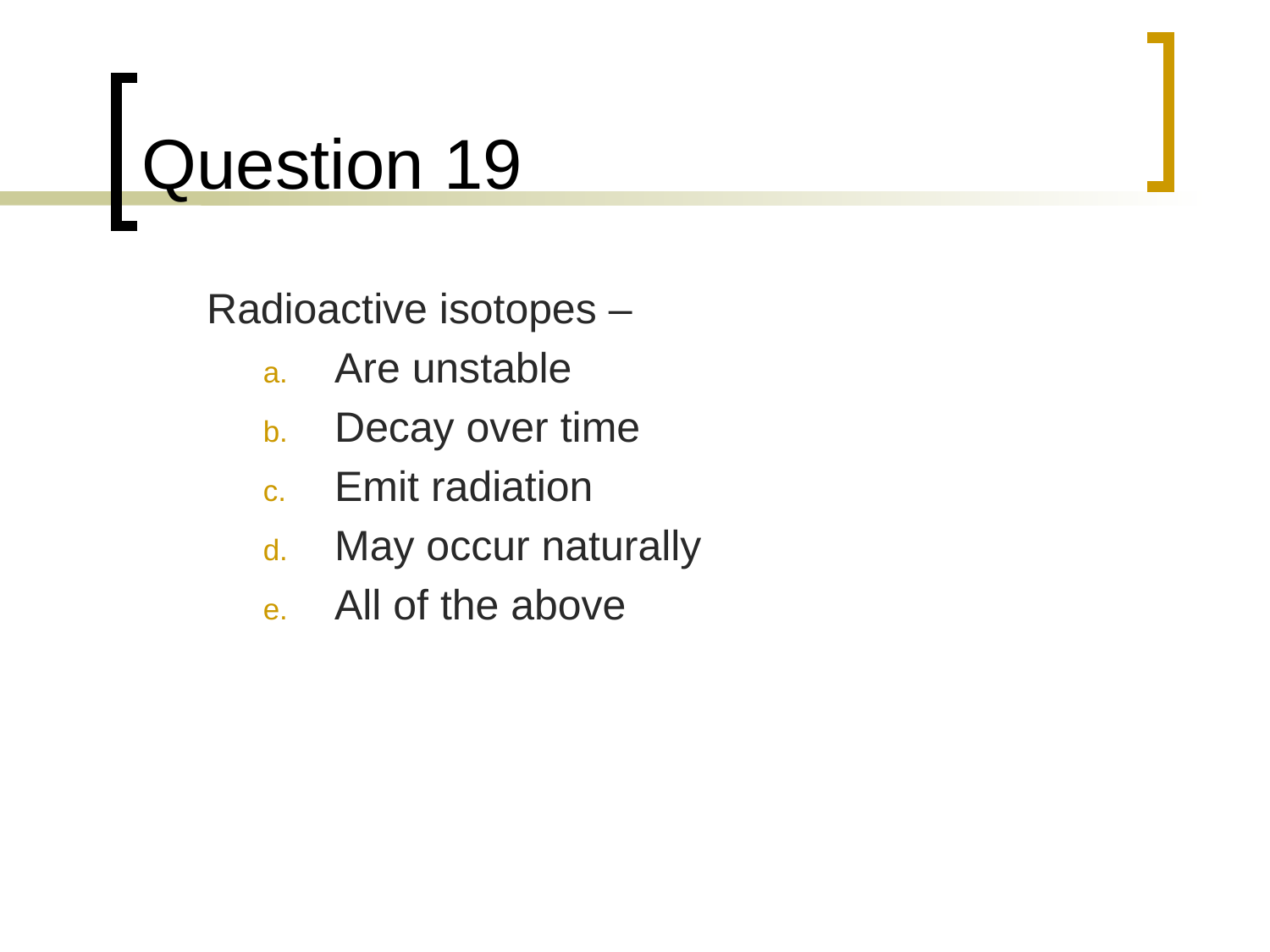

# Question 19
	Radioactive isotopes –
Are unstable
Decay over time
Emit radiation
May occur naturally
All of the above